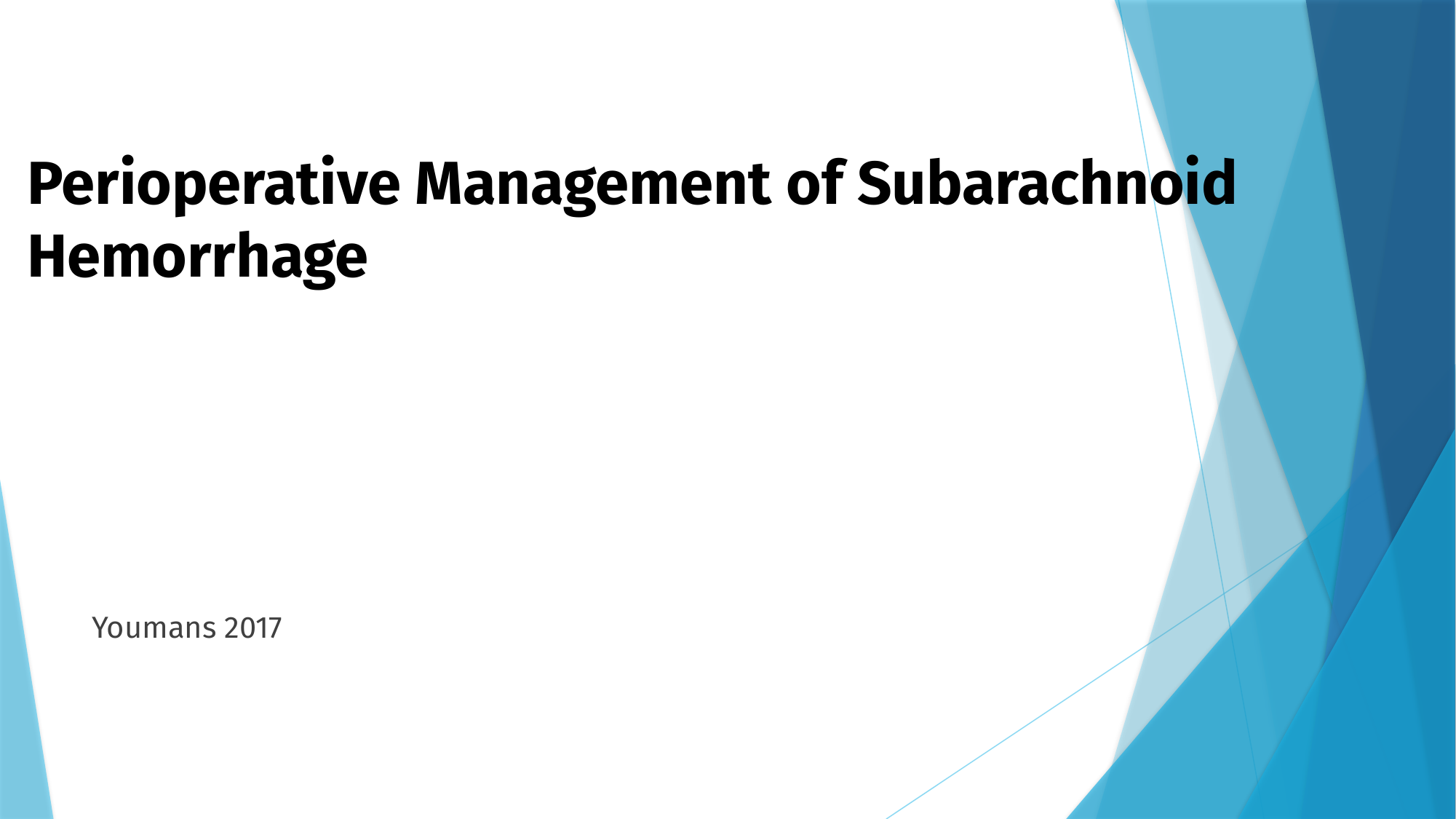

# Perioperative Management of Subarachnoid Hemorrhage
Youmans 2017